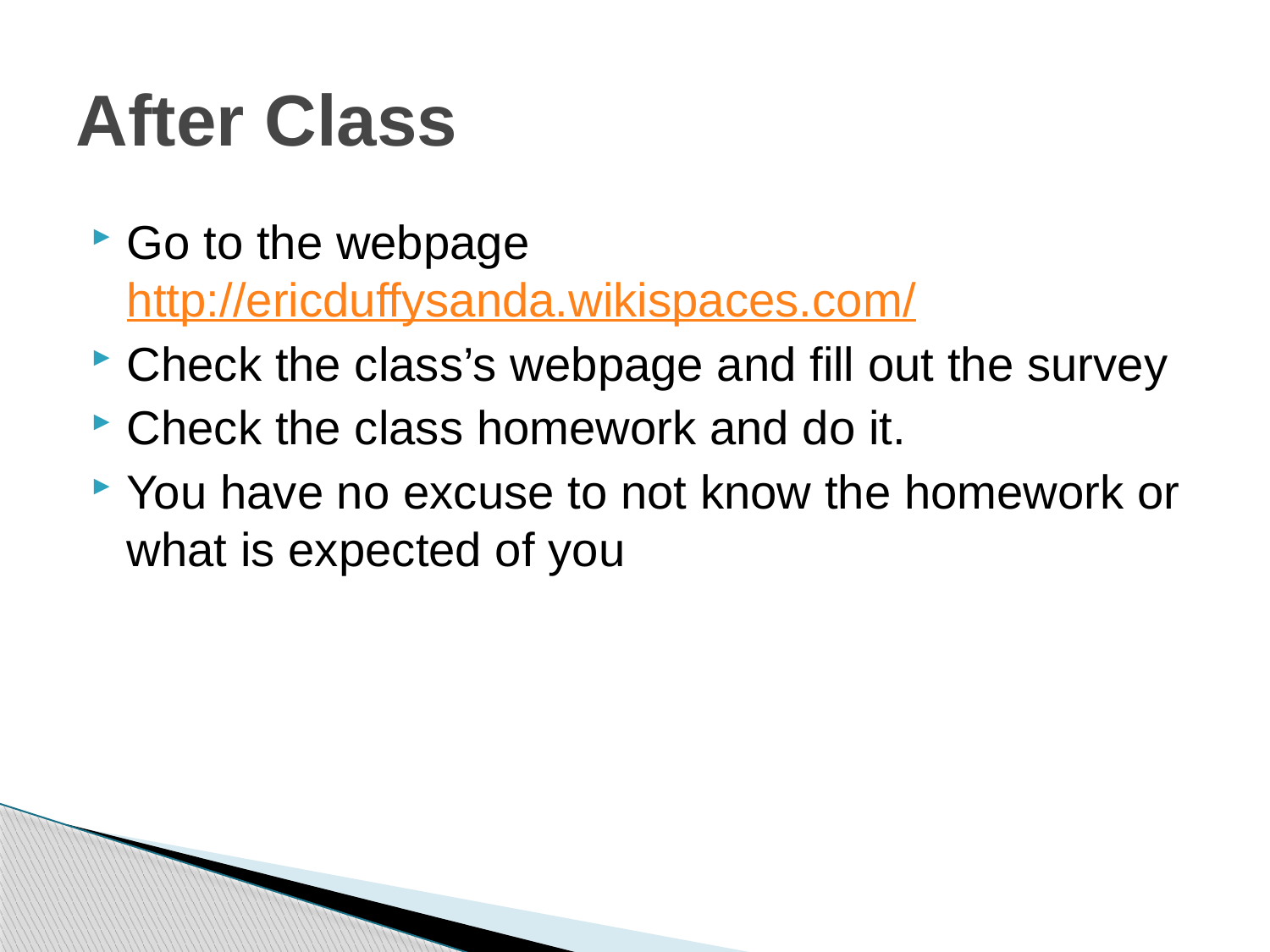

# After Class
Go to the webpage http://ericduffysanda.wikispaces.com/
Check the class’s webpage and fill out the survey
Check the class homework and do it.
You have no excuse to not know the homework or what is expected of you